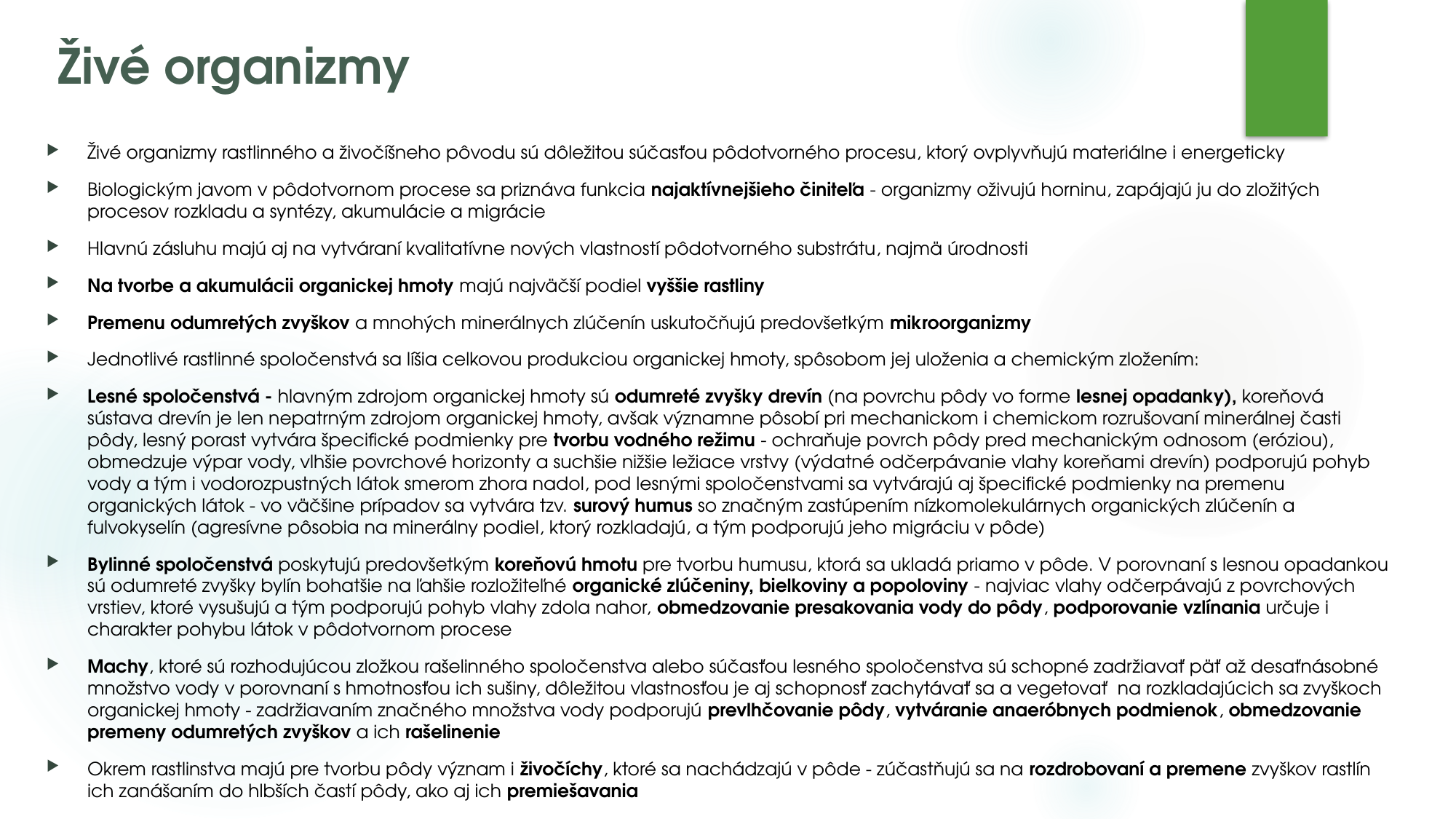

# Živé organizmy
Živé organizmy rastlinného a živočíšneho pôvodu sú dôležitou súčasťou pôdotvorného procesu, ktorý ovplyvňujú materiálne i energeticky
Biologickým javom v pôdotvornom procese sa priznáva funkcia najaktívnejšieho činiteľa - organizmy oživujú horninu, zapájajú ju do zložitých procesov rozkladu a syntézy, akumulácie a migrácie
Hlavnú zásluhu majú aj na vytváraní kvalitatívne nových vlastností pôdotvorného substrátu, najmä úrodnosti
Na tvorbe a akumulácii organickej hmoty majú najväčší podiel vyššie rastliny
Premenu odumretých zvyškov a mnohých minerálnych zlúčenín uskutočňujú predovšetkým mikroorganizmy
Jednotlivé rastlinné spoločenstvá sa líšia celkovou produkciou organickej hmoty, spôsobom jej uloženia a chemickým zložením:
Lesné spoločenstvá - hlavným zdrojom organickej hmoty sú odumreté zvyšky drevín (na povrchu pôdy vo forme lesnej opadanky), koreňová sústava drevín je len nepatrným zdrojom organickej hmoty, avšak významne pôsobí pri mechanickom i chemickom rozrušovaní minerálnej časti pôdy, lesný porast vytvára špecifické podmienky pre tvorbu vodného režimu - ochraňuje povrch pôdy pred mechanickým odnosom (eróziou), obmedzuje výpar vody, vlhšie povrchové horizonty a suchšie nižšie ležiace vrstvy (výdatné odčerpávanie vlahy koreňami drevín) podporujú pohyb vody a tým i vodorozpustných látok smerom zhora nadol, pod lesnými spoločenstvami sa vytvárajú aj špecifické podmienky na premenu organických látok - vo väčšine prípadov sa vytvára tzv. surový humus so značným zastúpením nízkomolekulárnych organických zlúčenín a fulvokyselín (agresívne pôsobia na minerálny podiel, ktorý rozkladajú, a tým podporujú jeho migráciu v pôde)
Bylinné spoločenstvá poskytujú predovšetkým koreňovú hmotu pre tvorbu humusu, ktorá sa ukladá priamo v pôde. V porovnaní s lesnou opadankou sú odumreté zvyšky bylín bohatšie na ľahšie rozložiteľné organické zlúčeniny, bielkoviny a popoloviny - najviac vlahy odčerpávajú z povrchových vrstiev, ktoré vysušujú a tým podporujú pohyb vlahy zdola nahor, obmedzovanie presakovania vody do pôdy, podporovanie vzlínania určuje i charakter pohybu látok v pôdotvornom procese
Machy, ktoré sú rozhodujúcou zložkou rašelinného spoločenstva alebo súčasťou lesného spoločenstva sú schopné zadržiavať päť až desaťnásobné množstvo vody v porovnaní s hmotnosťou ich sušiny, dôležitou vlastnosťou je aj schopnosť zachytávať sa a vegetovať  na rozkladajúcich sa zvyškoch organickej hmoty - zadržiavaním značného množstva vody podporujú prevlhčovanie pôdy, vytváranie anaeróbnych podmienok, obmedzovanie premeny odumretých zvyškov a ich rašelinenie
Okrem rastlinstva majú pre tvorbu pôdy význam i živočíchy, ktoré sa nachádzajú v pôde - zúčastňujú sa na rozdrobovaní a premene zvyškov rastlín ich zanášaním do hlbších častí pôdy, ako aj ich premiešavania